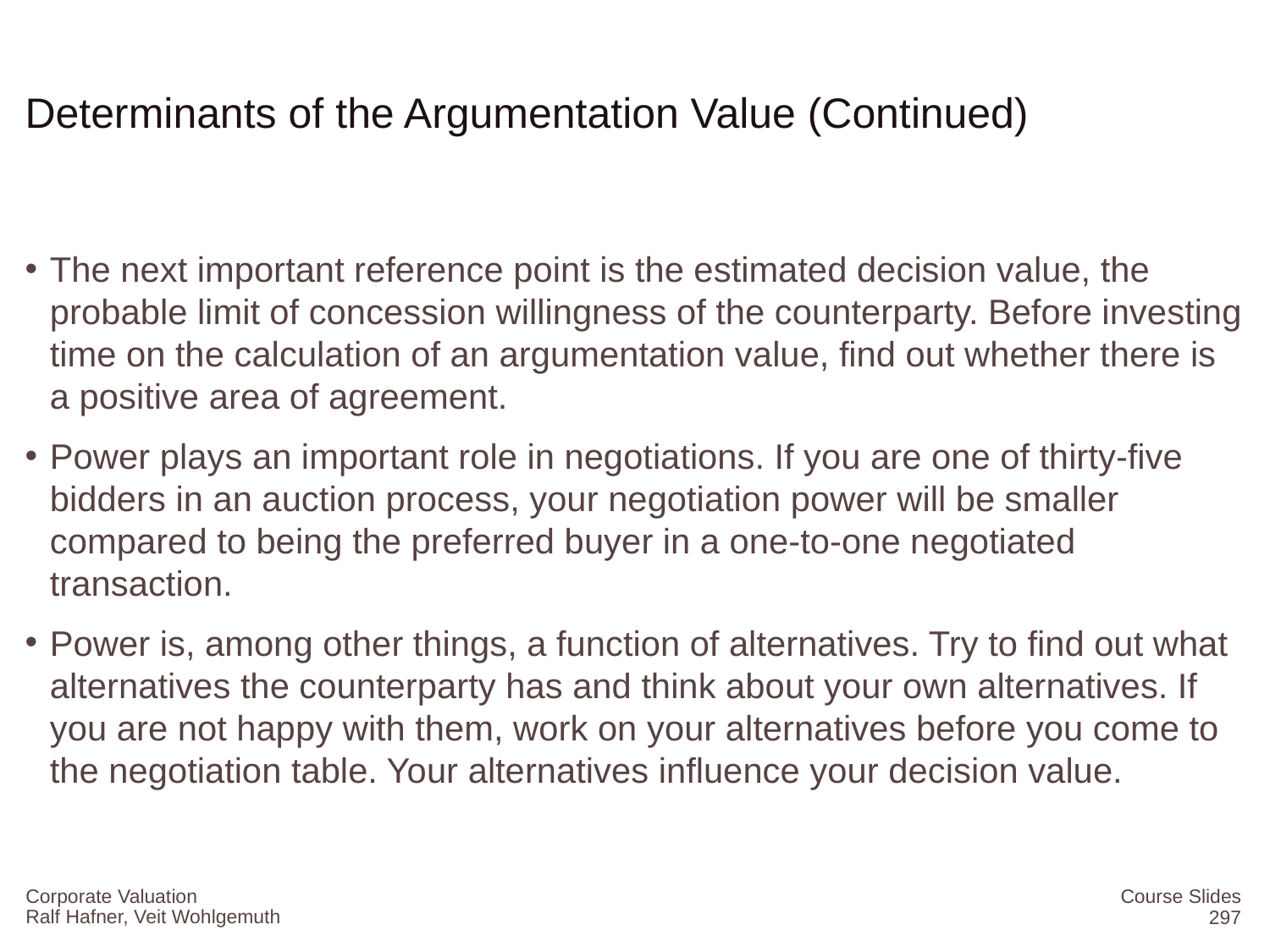

# Determinants of the Argumentation Value (Continued)
The next important reference point is the estimated decision value, the probable limit of concession willingness of the counterparty. Before investing time on the calculation of an argumentation value, find out whether there is a positive area of agreement.
Power plays an important role in negotiations. If you are one of thirty-five bidders in an auction process, your negotiation power will be smaller compared to being the preferred buyer in a one-to-one negotiated transaction.
Power is, among other things, a function of alternatives. Try to find out what alternatives the counterparty has and think about your own alternatives. If you are not happy with them, work on your alternatives before you come to the negotiation table. Your alternatives influence your decision value.
Corporate Valuation
Course Slides
297